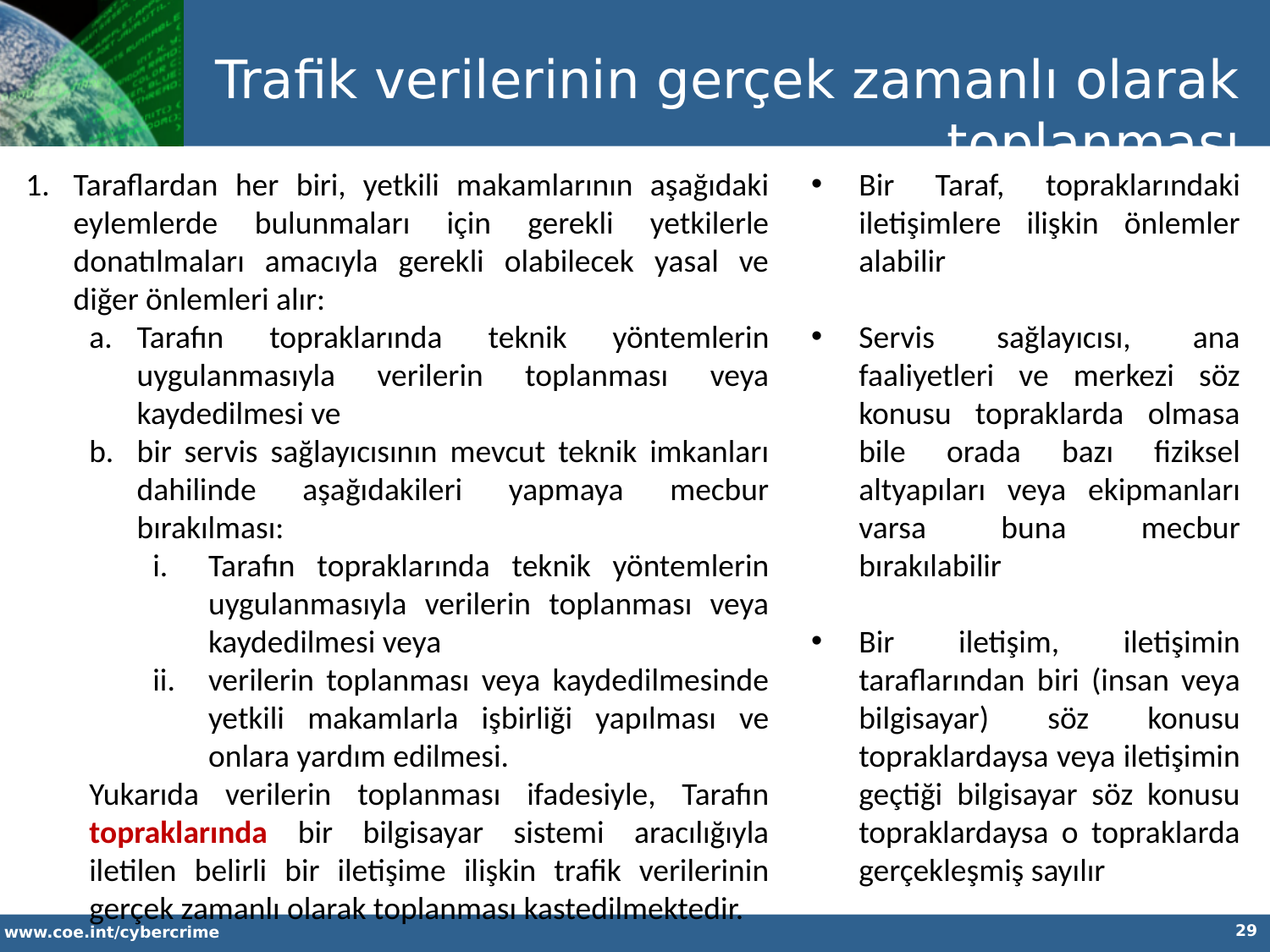

Trafik verilerinin gerçek zamanlı olarak toplanması
Taraflardan her biri, yetkili makamlarının aşağıdaki eylemlerde bulunmaları için gerekli yetkilerle donatılmaları amacıyla gerekli olabilecek yasal ve diğer önlemleri alır:
Tarafın topraklarında teknik yöntemlerin uygulanmasıyla verilerin toplanması veya kaydedilmesi ve
bir servis sağlayıcısının mevcut teknik imkanları dahilinde aşağıdakileri yapmaya mecbur bırakılması:
Tarafın topraklarında teknik yöntemlerin uygulanmasıyla verilerin toplanması veya kaydedilmesi veya
verilerin toplanması veya kaydedilmesinde yetkili makamlarla işbirliği yapılması ve onlara yardım edilmesi.
Yukarıda verilerin toplanması ifadesiyle, Tarafın topraklarında bir bilgisayar sistemi aracılığıyla iletilen belirli bir iletişime ilişkin trafik verilerinin gerçek zamanlı olarak toplanması kastedilmektedir.
Bir Taraf, topraklarındaki iletişimlere ilişkin önlemler alabilir

Servis sağlayıcısı, ana faaliyetleri ve merkezi söz konusu topraklarda olmasa bile orada bazı fiziksel altyapıları veya ekipmanları varsa buna mecbur bırakılabilir

Bir iletişim, iletişimin taraflarından biri (insan veya bilgisayar) söz konusu topraklardaysa veya iletişimin geçtiği bilgisayar söz konusu topraklardaysa o topraklarda gerçekleşmiş sayılır